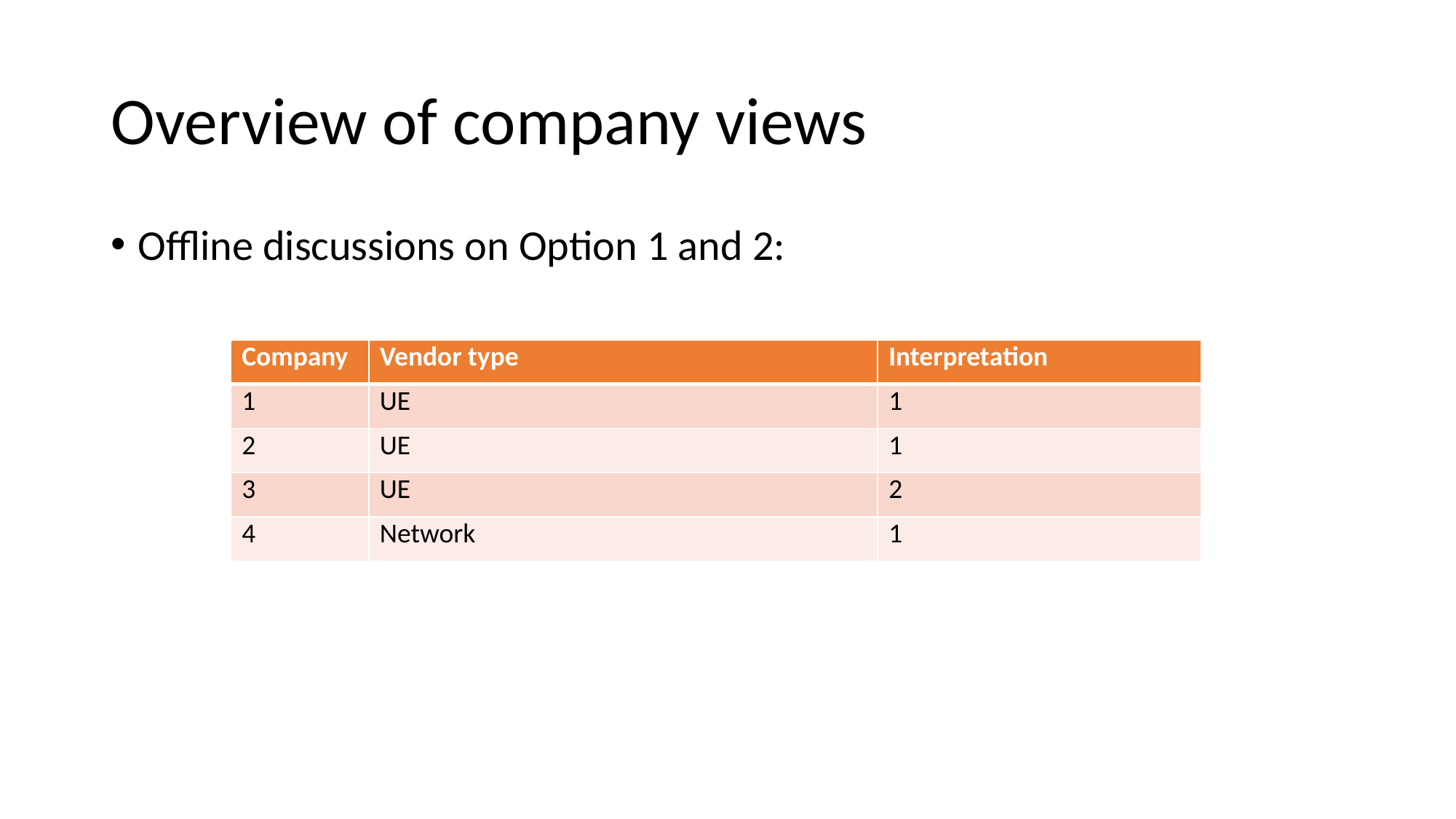

# Overview of company views
Offline discussions on Option 1 and 2:
| Company | Vendor type | Interpretation |
| --- | --- | --- |
| 1 | UE | 1 |
| 2 | UE | 1 |
| 3 | UE | 2 |
| 4 | Network | 1 |